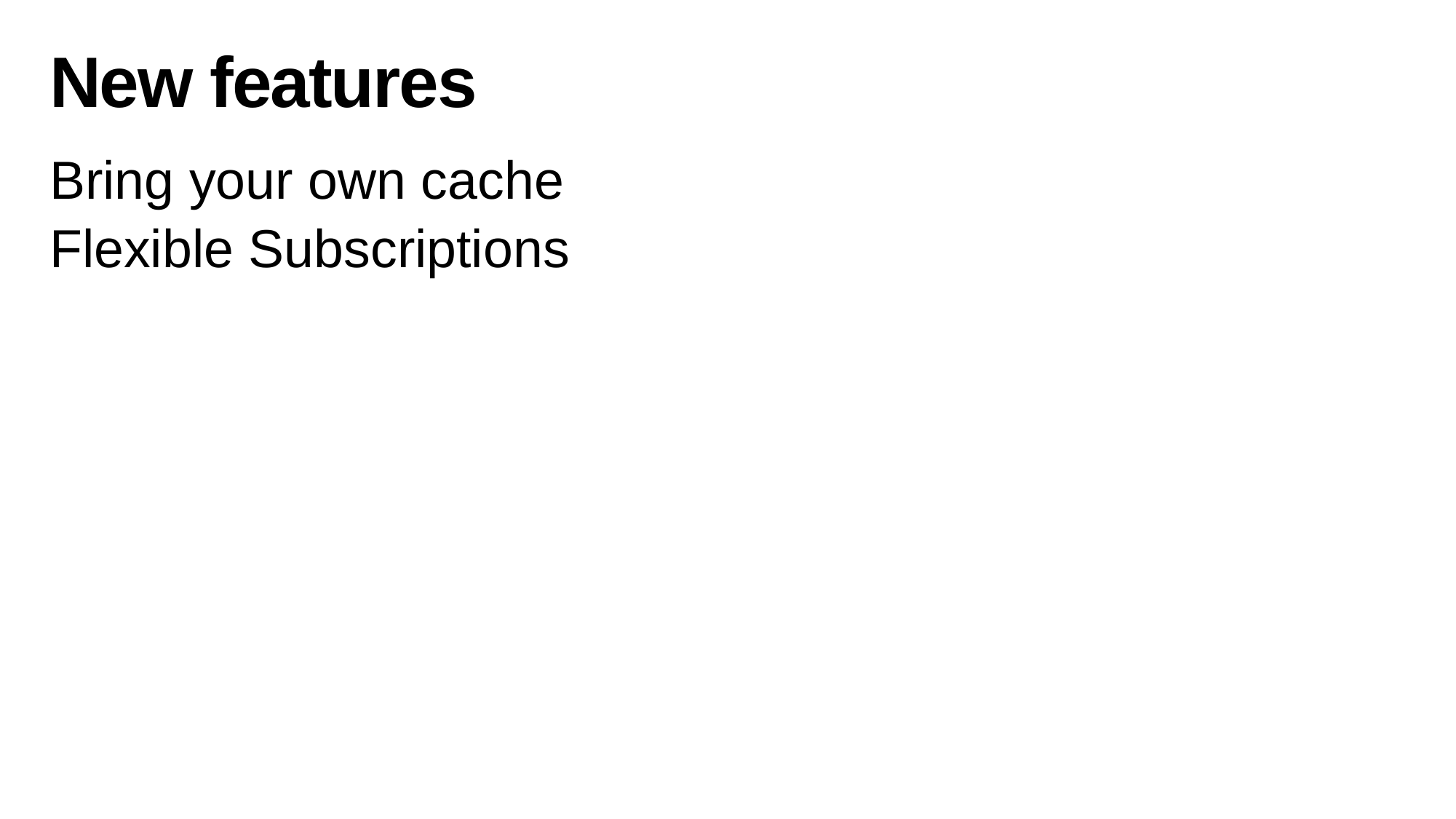

# New features
Bring your own cache
Flexible Subscriptions